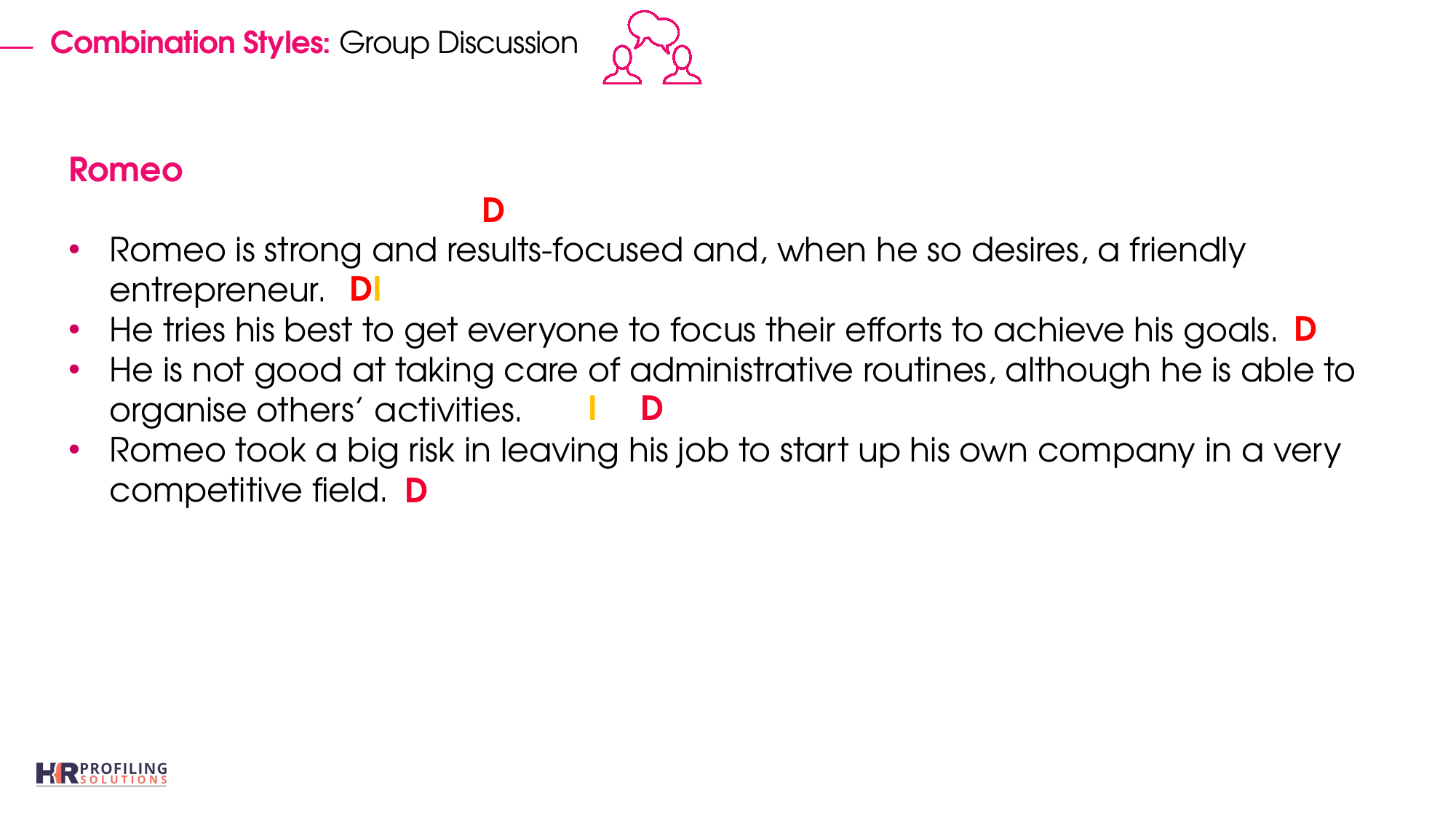

Combination Styles: Group Discussion
Romeo

Romeo is strong and results-focused and, when he so desires, a friendly entrepreneur.
He tries his best to get everyone to focus their efforts to achieve his goals.
He is not good at taking care of administrative routines, although he is able to organise others’ activities.
Romeo took a big risk in leaving his job to start up his own company in a very competitive field.
D
DI
D
I
D
D